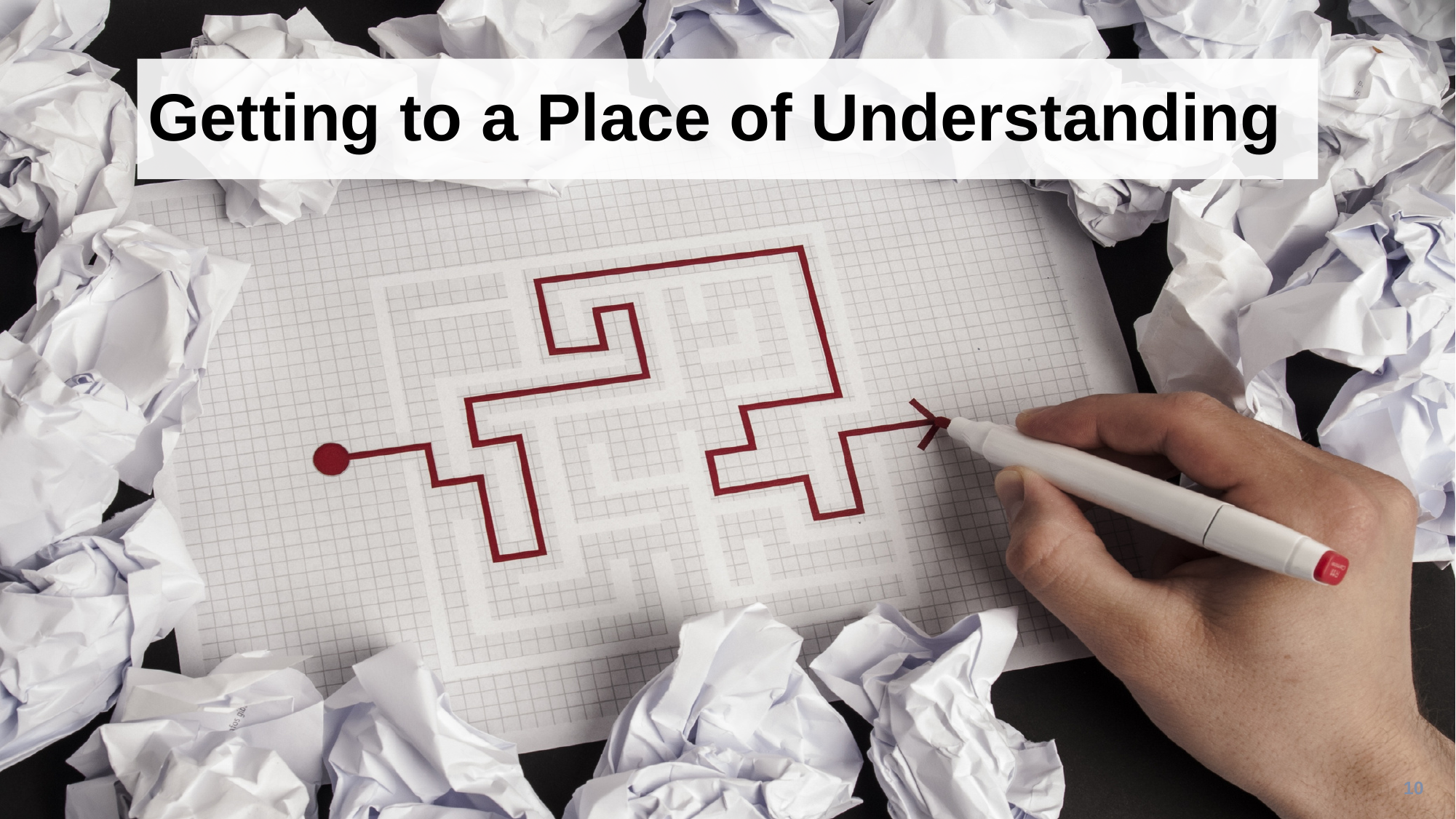

Getting to a Place of Understanding
10